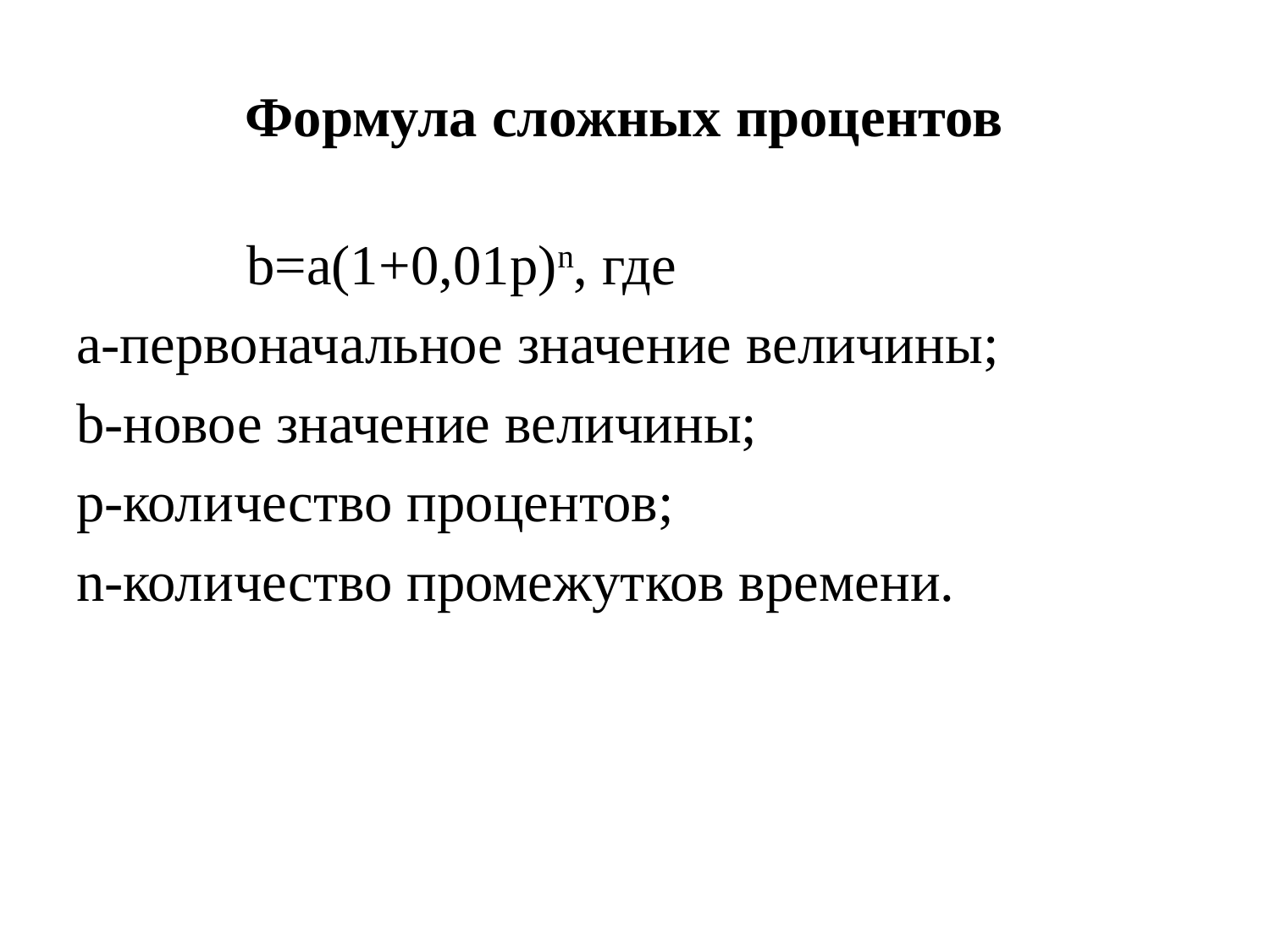

Формула сложных процентов
            b=a(1+0,01p)n, где
а-первоначальное значение величины;
b-новое значение величины;
р-количество процентов;
n-количество промежутков времени.